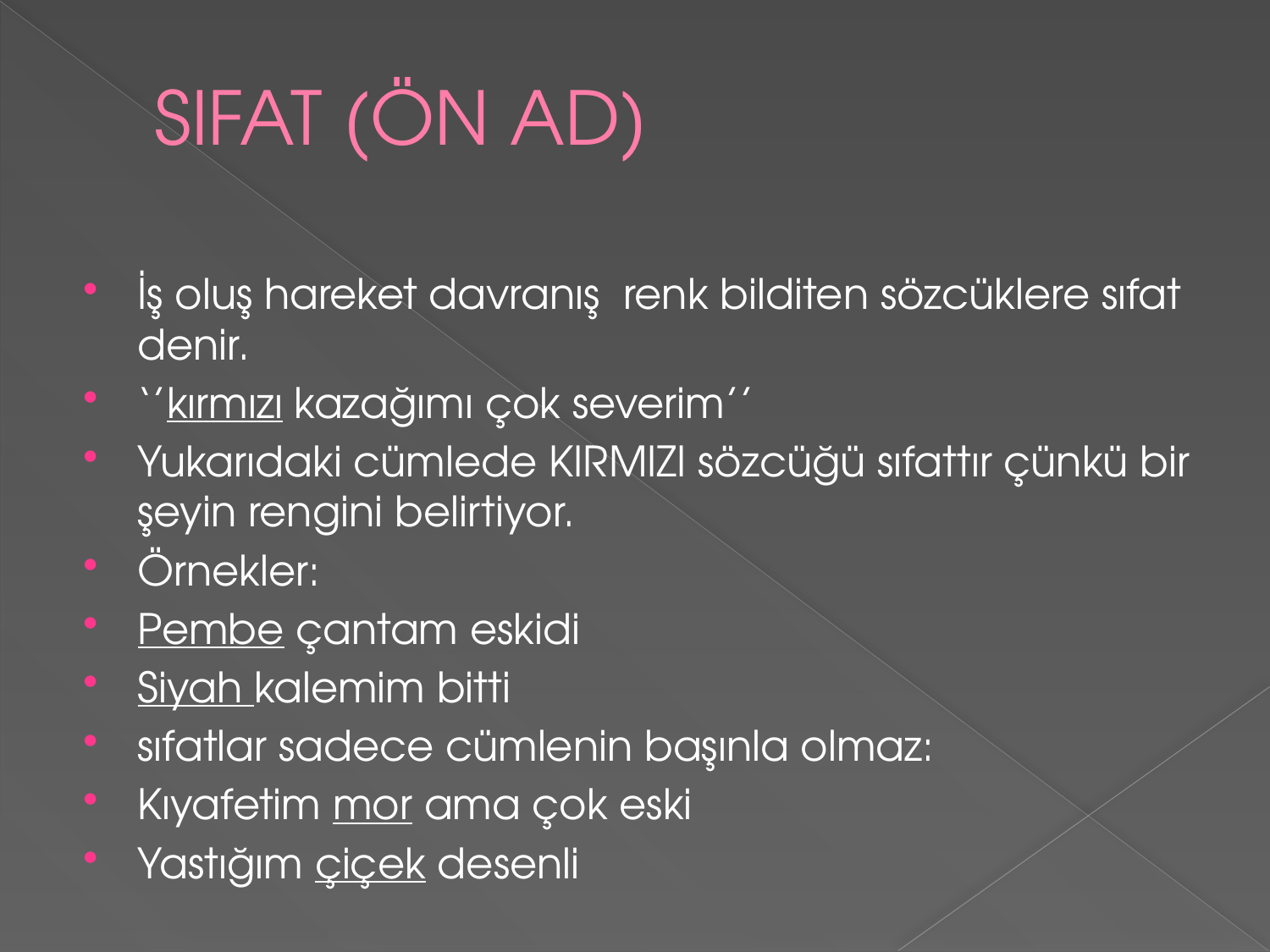

# SIFAT (ÖN AD)
İş oluş hareket davranış  renk bilditen sözcüklere sıfat denir.
‘’kırmızı kazağımı çok severim’’
Yukarıdaki cümlede KIRMIZI sözcüğü sıfattır çünkü bir şeyin rengini belirtiyor.
Örnekler:
Pembe çantam eskidi
Siyah kalemim bitti
sıfatlar sadece cümlenin başınla olmaz:
Kıyafetim mor ama çok eski
Yastığım çiçek desenli